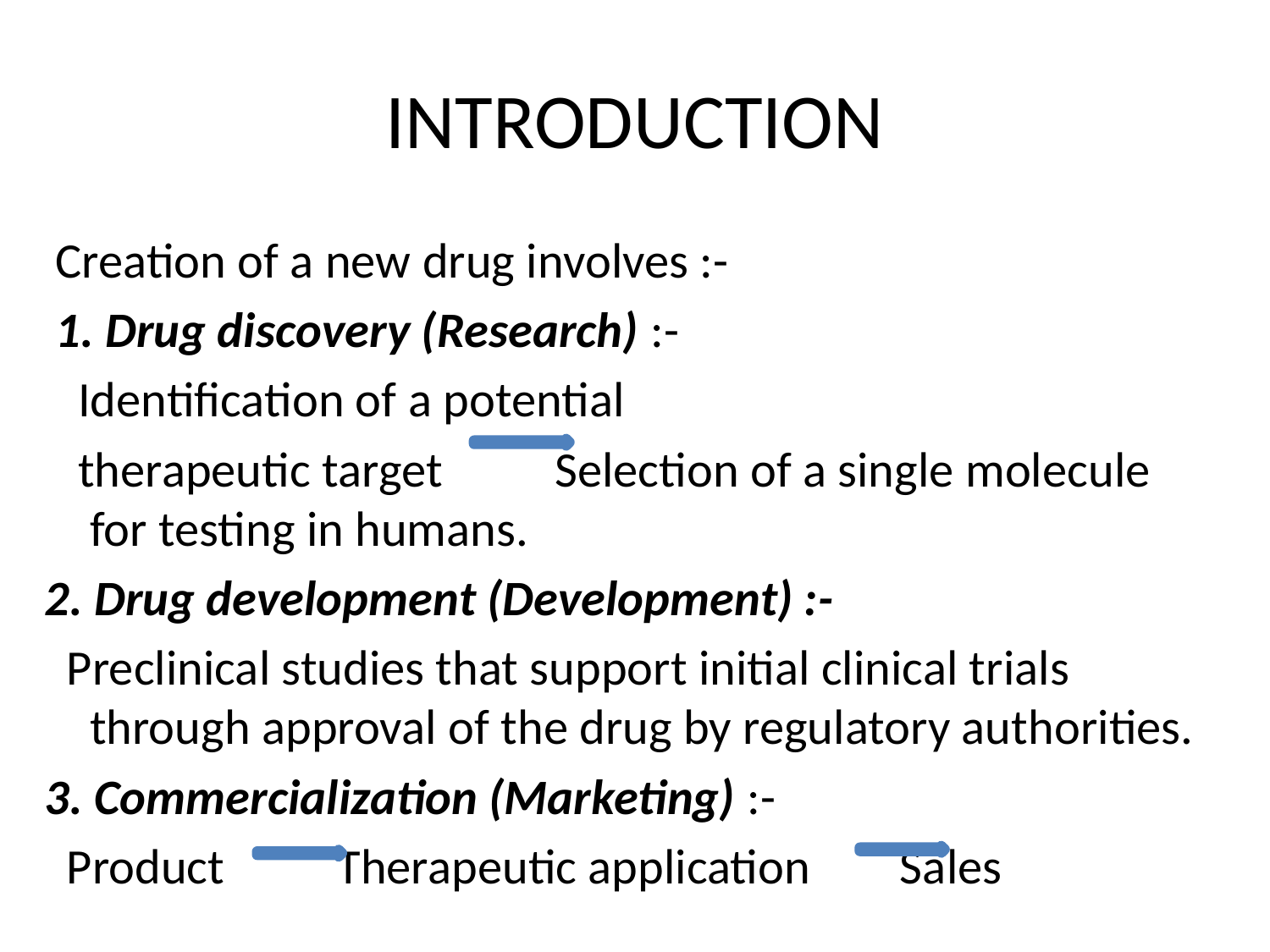

# INTRODUCTION
 Creation of a new drug involves :-
 1. Drug discovery (Research) :-
   Identification of a potential
   therapeutic target          Selection of a single molecule for testing in humans.
2. Drug development (Development) :-
  Preclinical studies that support initial clinical trials through approval of the drug by regulatory authorities.
3. Commercialization (Marketing) :-
  Product          Therapeutic application        Sales